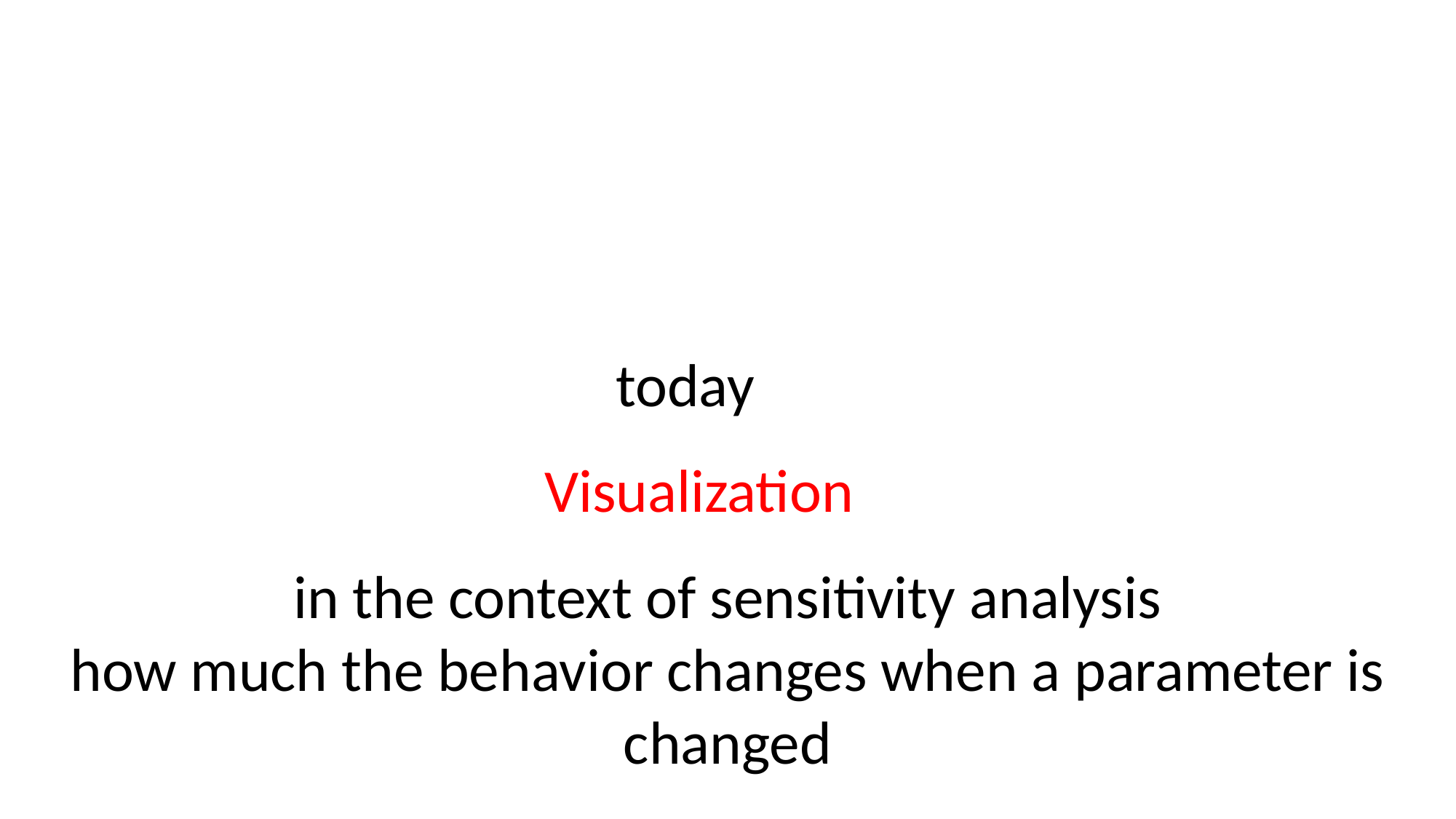

today
Visualization
in the context of sensitivity analysis
how much the behavior changes when a parameter is changed